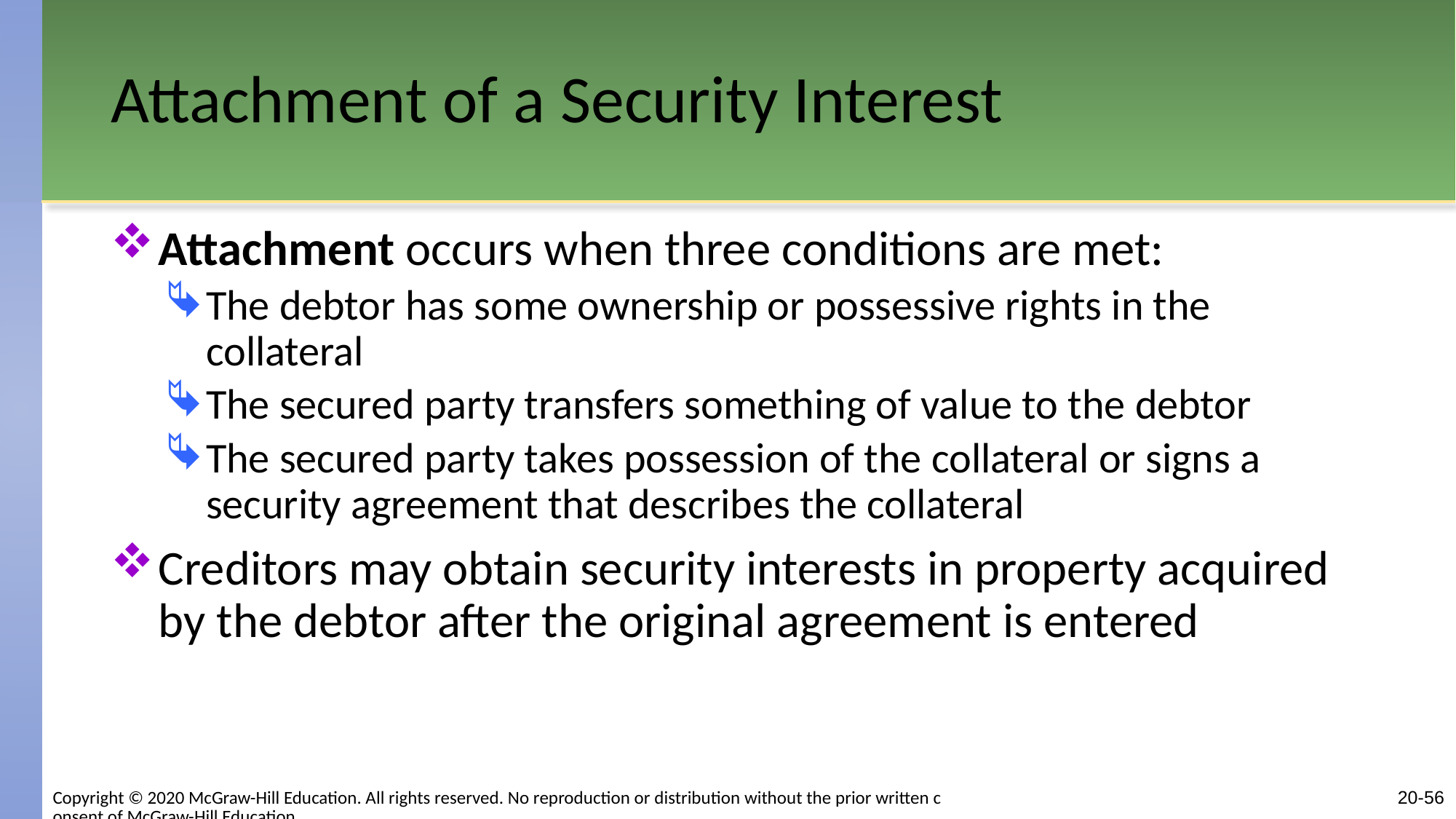

# Attachment of a Security Interest
Attachment occurs when three conditions are met:
The debtor has some ownership or possessive rights in the collateral
The secured party transfers something of value to the debtor
The secured party takes possession of the collateral or signs a security agreement that describes the collateral
Creditors may obtain security interests in property acquired by the debtor after the original agreement is entered
Copyright © 2020 McGraw-Hill Education. All rights reserved. No reproduction or distribution without the prior written consent of McGraw-Hill Education.
20-56